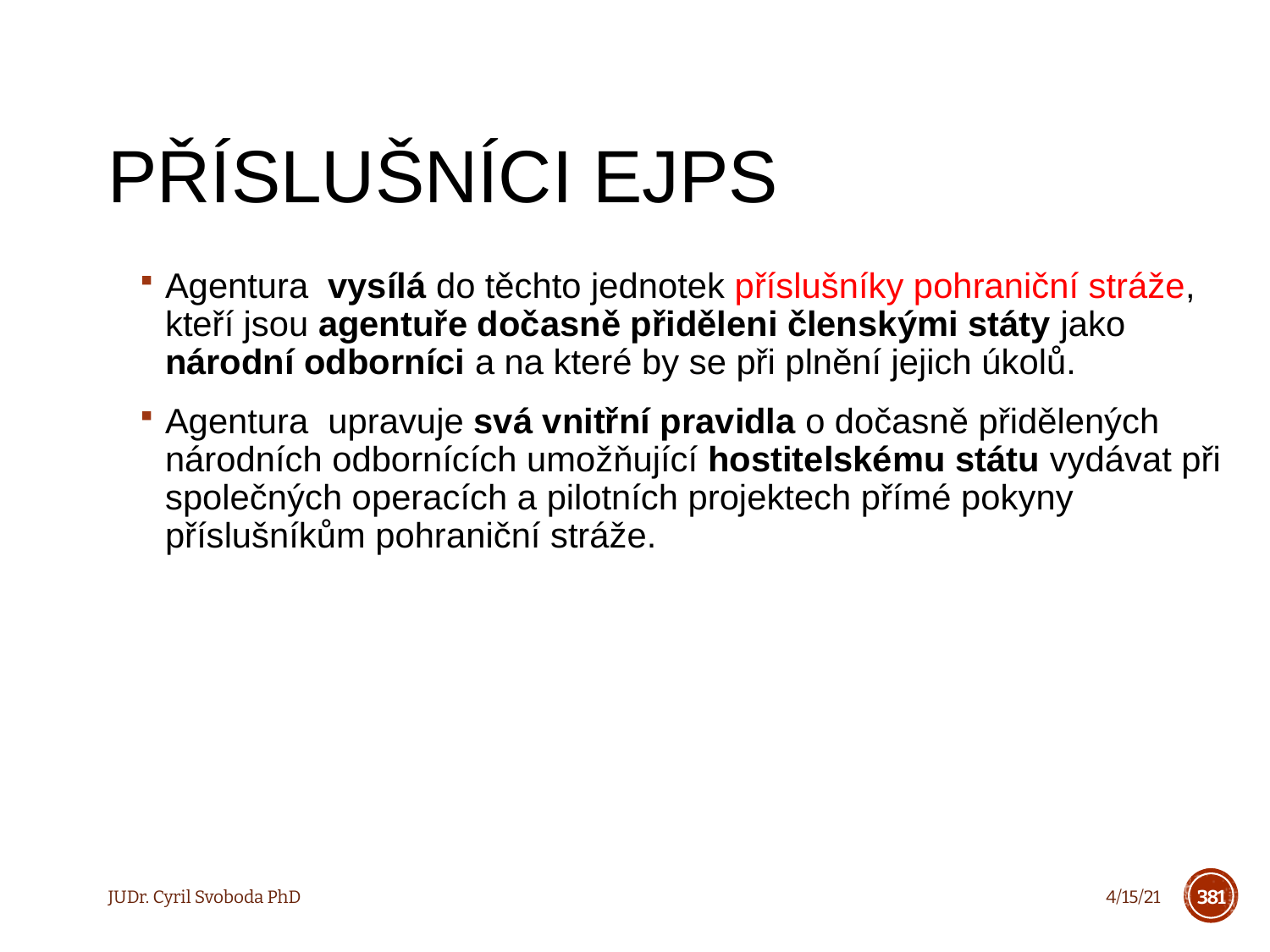

# Příslušníci EJPS
Agentura  vysílá do těchto jednotek příslušníky pohraniční stráže, kteří jsou agentuře dočasně přiděleni členskými státy jako národní odborníci a na které by se při plnění jejich úkolů.
Agentura  upravuje svá vnitřní pravidla o dočasně přidělených národních odbornících umožňující hostitelskému státu vydávat při společných operacích a pilotních projektech přímé pokyny příslušníkům pohraniční stráže.

JUDr. Cyril Svoboda PhD
4/15/21
381